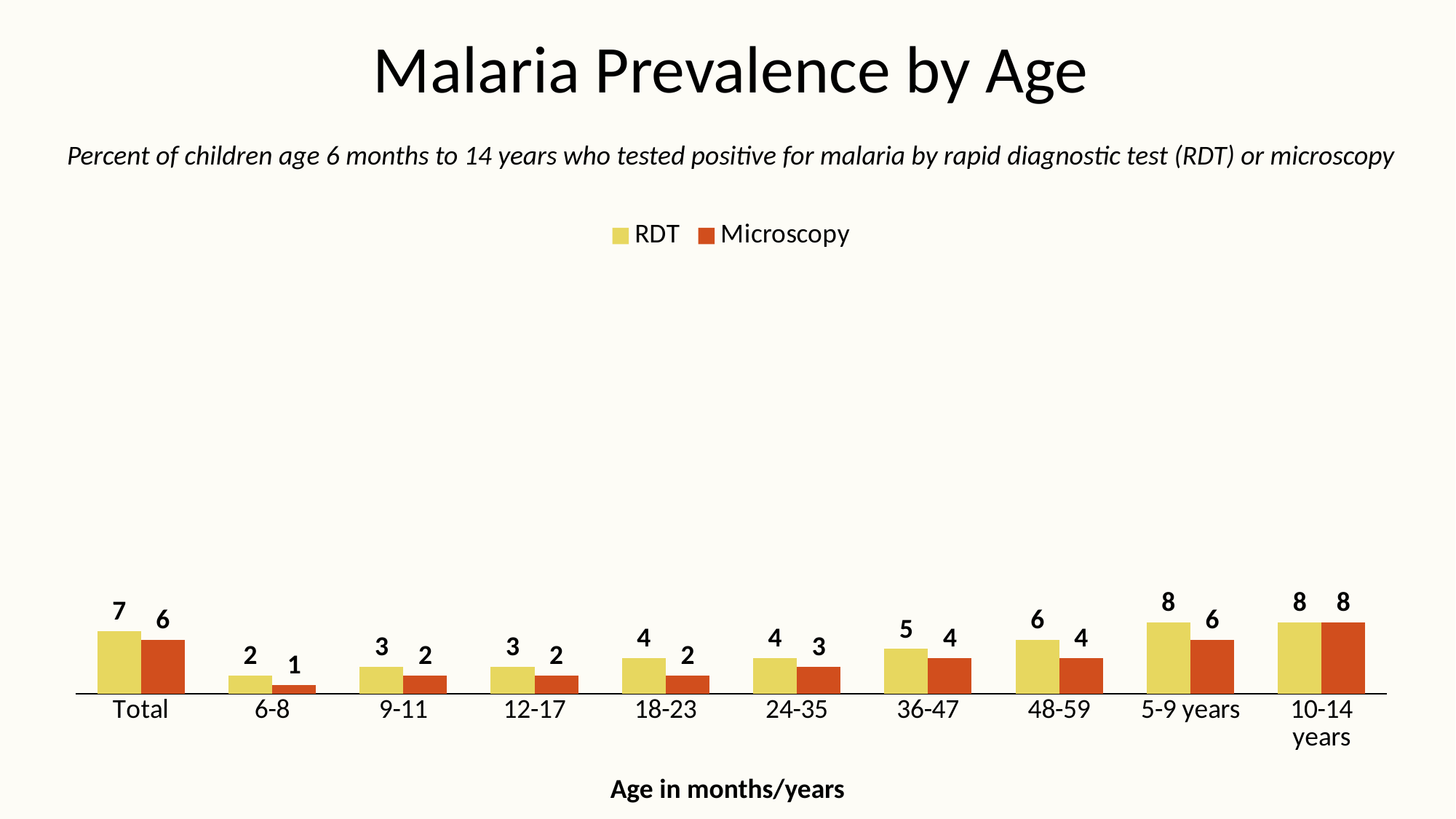

# Malaria Prevalence by Age
Percent of children age 6 months to 14 years who tested positive for malaria by rapid diagnostic test (RDT) or microscopy

### Chart

| Category | RDT | Microscopy |
|---|---|---|
| Total | 7.0 | 6.0 |
| 6-8 | 2.0 | 1.0 |
| 9-11 | 3.0 | 2.0 |
| 12-17 | 3.0 | 2.0 |
| 18-23 | 4.0 | 2.0 |
| 24-35 | 4.0 | 3.0 |
| 36-47 | 5.0 | 4.0 |
| 48-59 | 6.0 | 4.0 |
| 5-9 years | 8.0 | 6.0 |
| 10-14 years | 8.0 | 8.0 |
Age in months/years